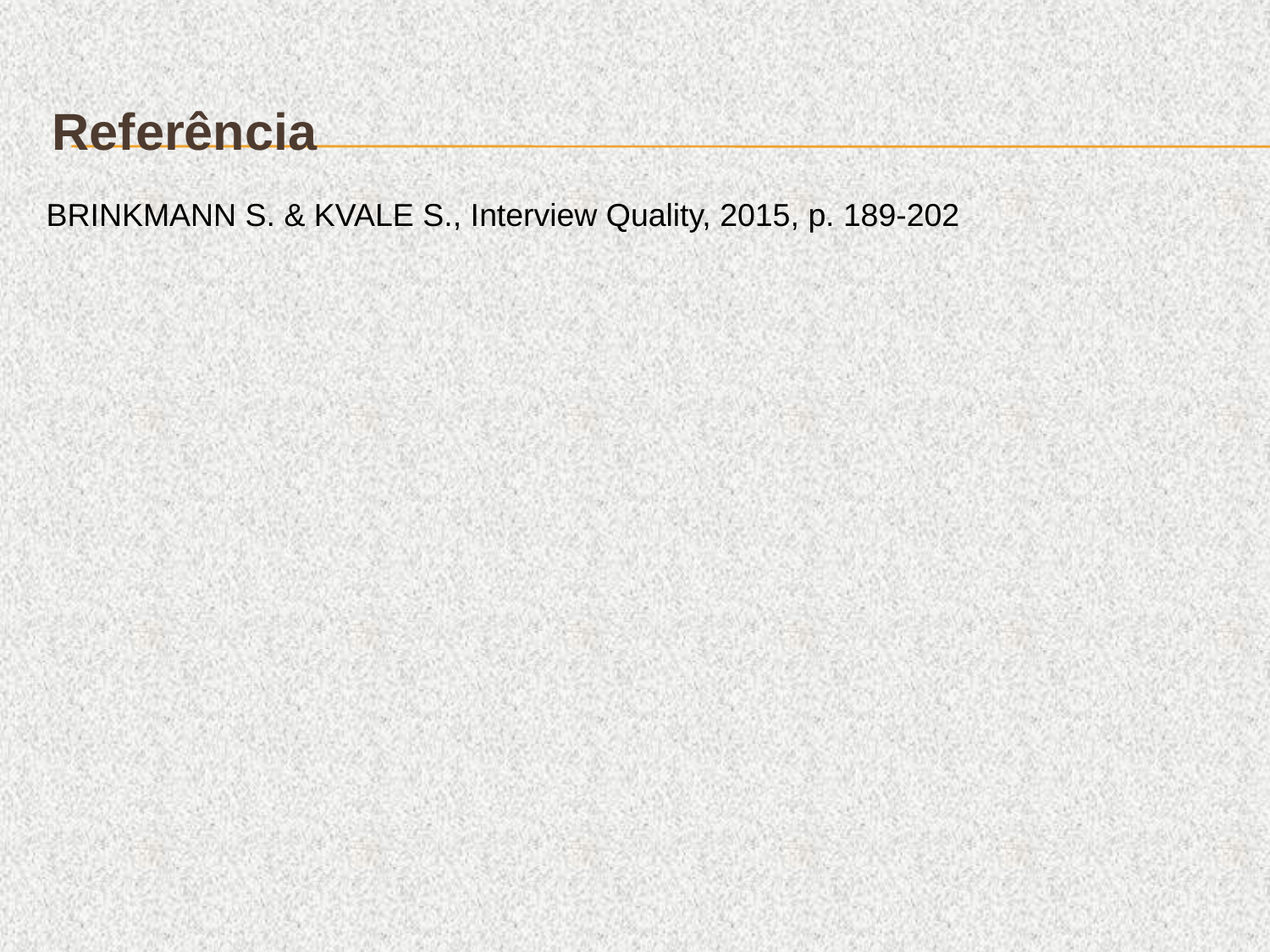

Referência
BRINKMANN S. & KVALE S., Interview Quality, 2015, p. 189-202